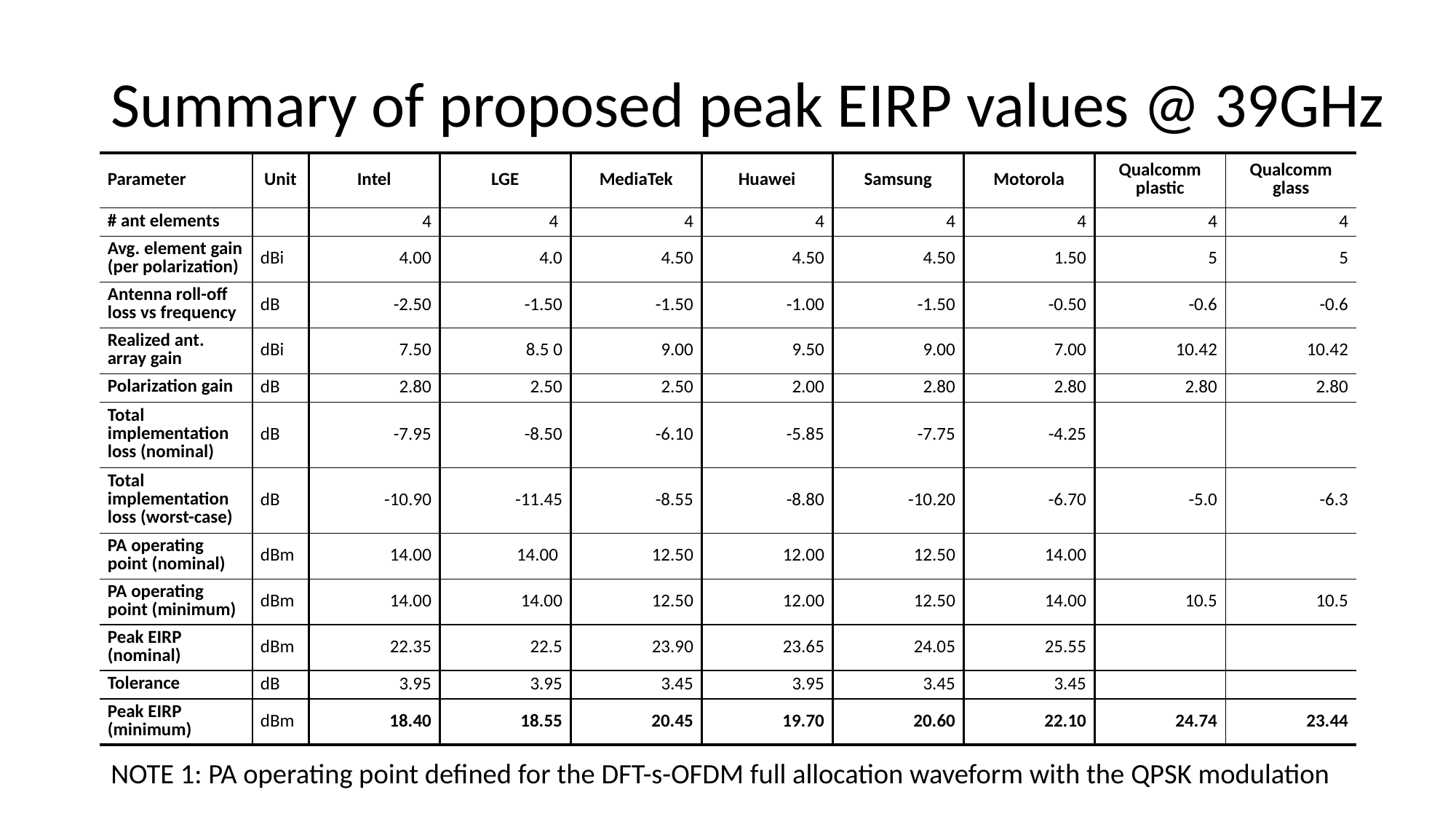

# Summary of proposed peak EIRP values @ 39GHz
| Parameter | Unit | Intel | LGE | MediaTek | Huawei | Samsung | Motorola | Qualcomm plastic | Qualcomm glass |
| --- | --- | --- | --- | --- | --- | --- | --- | --- | --- |
| # ant elements |  | 4 | 4 | 4 | 4 | 4 | 4 | 4 | 4 |
| Avg. element gain (per polarization) | dBi | 4.00 | 4.0 | 4.50 | 4.50 | 4.50 | 1.50 | 5 | 5 |
| Antenna roll-off loss vs frequency | dB | -2.50 | -1.50 | -1.50 | -1.00 | -1.50 | -0.50 | -0.6 | -0.6 |
| Realized ant. array gain | dBi | 7.50 | 8.5 0 | 9.00 | 9.50 | 9.00 | 7.00 | 10.42 | 10.42 |
| Polarization gain | dB | 2.80 | 2.50 | 2.50 | 2.00 | 2.80 | 2.80 | 2.80 | 2.80 |
| Total implementation loss (nominal) | dB | -7.95 | -8.50 | -6.10 | -5.85 | -7.75 | -4.25 |  |  |
| Total implementation loss (worst-case) | dB | -10.90 | -11.45 | -8.55 | -8.80 | -10.20 | -6.70 | -5.0 | -6.3 |
| PA operating point (nominal) | dBm | 14.00 | 14.00 | 12.50 | 12.00 | 12.50 | 14.00 |  |  |
| PA operating point (minimum) | dBm | 14.00 | 14.00 | 12.50 | 12.00 | 12.50 | 14.00 | 10.5 | 10.5 |
| Peak EIRP (nominal) | dBm | 22.35 | 22.5 | 23.90 | 23.65 | 24.05 | 25.55 |  |  |
| Tolerance | dB | 3.95 | 3.95 | 3.45 | 3.95 | 3.45 | 3.45 |  |  |
| Peak EIRP (minimum) | dBm | 18.40 | 18.55 | 20.45 | 19.70 | 20.60 | 22.10 | 24.74 | 23.44 |
NOTE 1: PA operating point defined for the DFT-s-OFDM full allocation waveform with the QPSK modulation